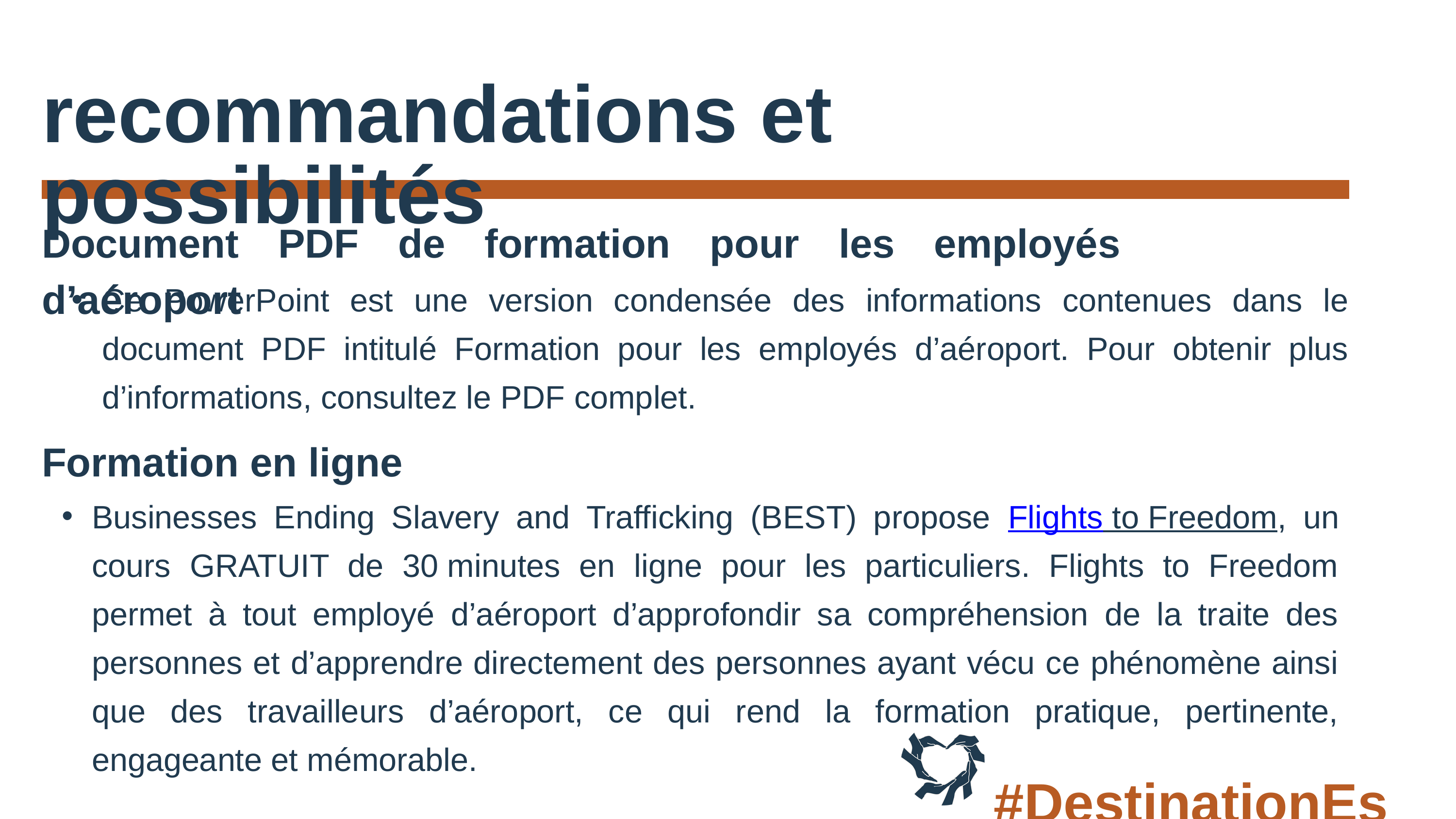

recommandations et possibilités

Document PDF de formation pour les employés d’aéroport
Ce PowerPoint est une version condensée des informations contenues dans le document PDF intitulé Formation pour les employés d’aéroport. Pour obtenir plus d’informations, consultez le PDF complet.
Formation en ligne
Businesses Ending Slavery and Trafficking (BEST) propose Flights to Freedom, un cours GRATUIT de 30 minutes en ligne pour les particuliers. Flights to Freedom permet à tout employé d’aéroport d’approfondir sa compréhension de la traite des personnes et d’apprendre directement des personnes ayant vécu ce phénomène ainsi que des travailleurs d’aéroport, ce qui rend la formation pratique, pertinente, engageante et mémorable.

#DestinationEspoir